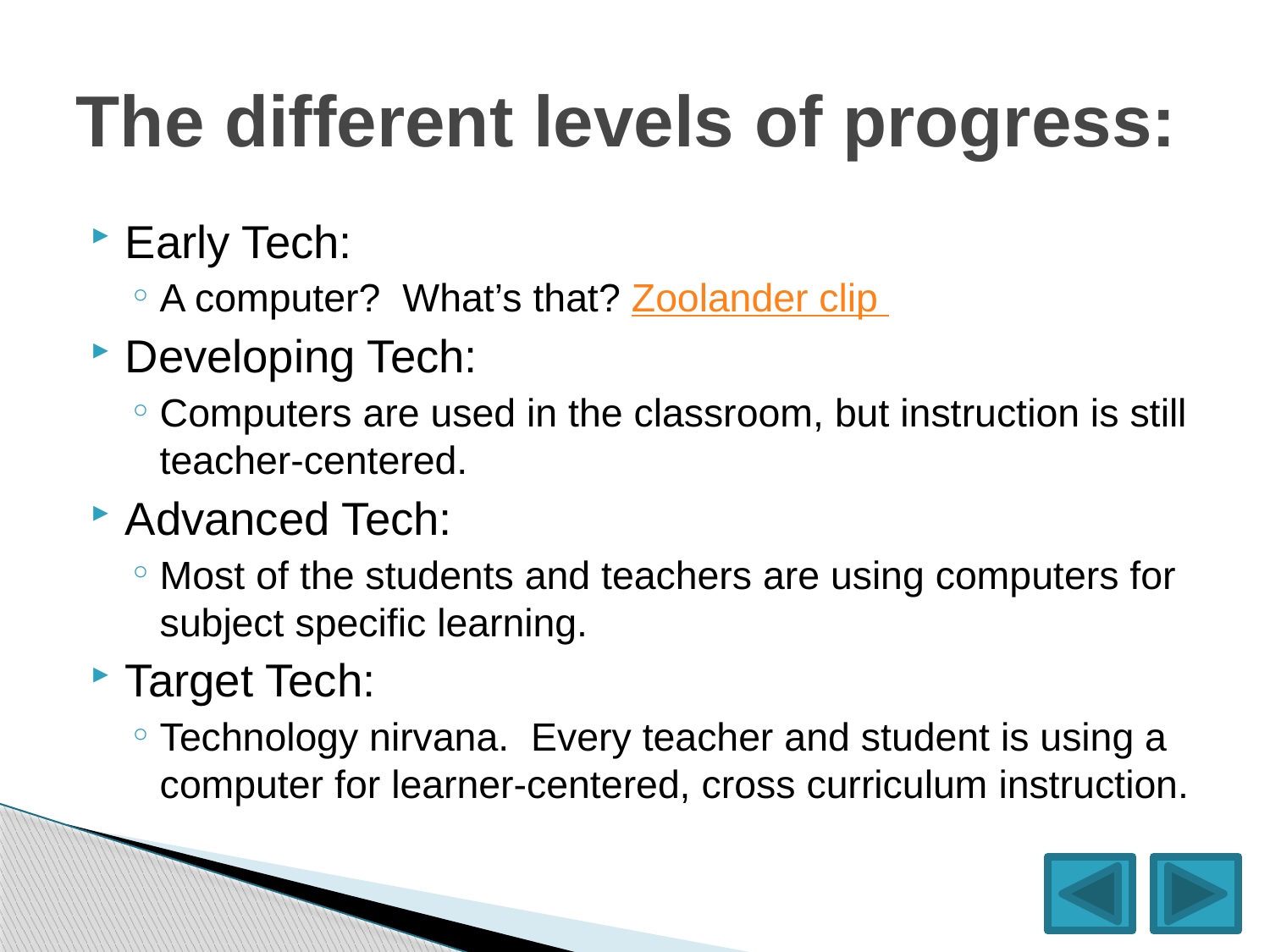

# The different levels of progress:
Early Tech:
A computer?  What’s that? Zoolander clip
Developing Tech:
Computers are used in the classroom, but instruction is still teacher-centered.
Advanced Tech:
Most of the students and teachers are using computers for subject specific learning.
Target Tech:
Technology nirvana.  Every teacher and student is using a computer for learner-centered, cross curriculum instruction.